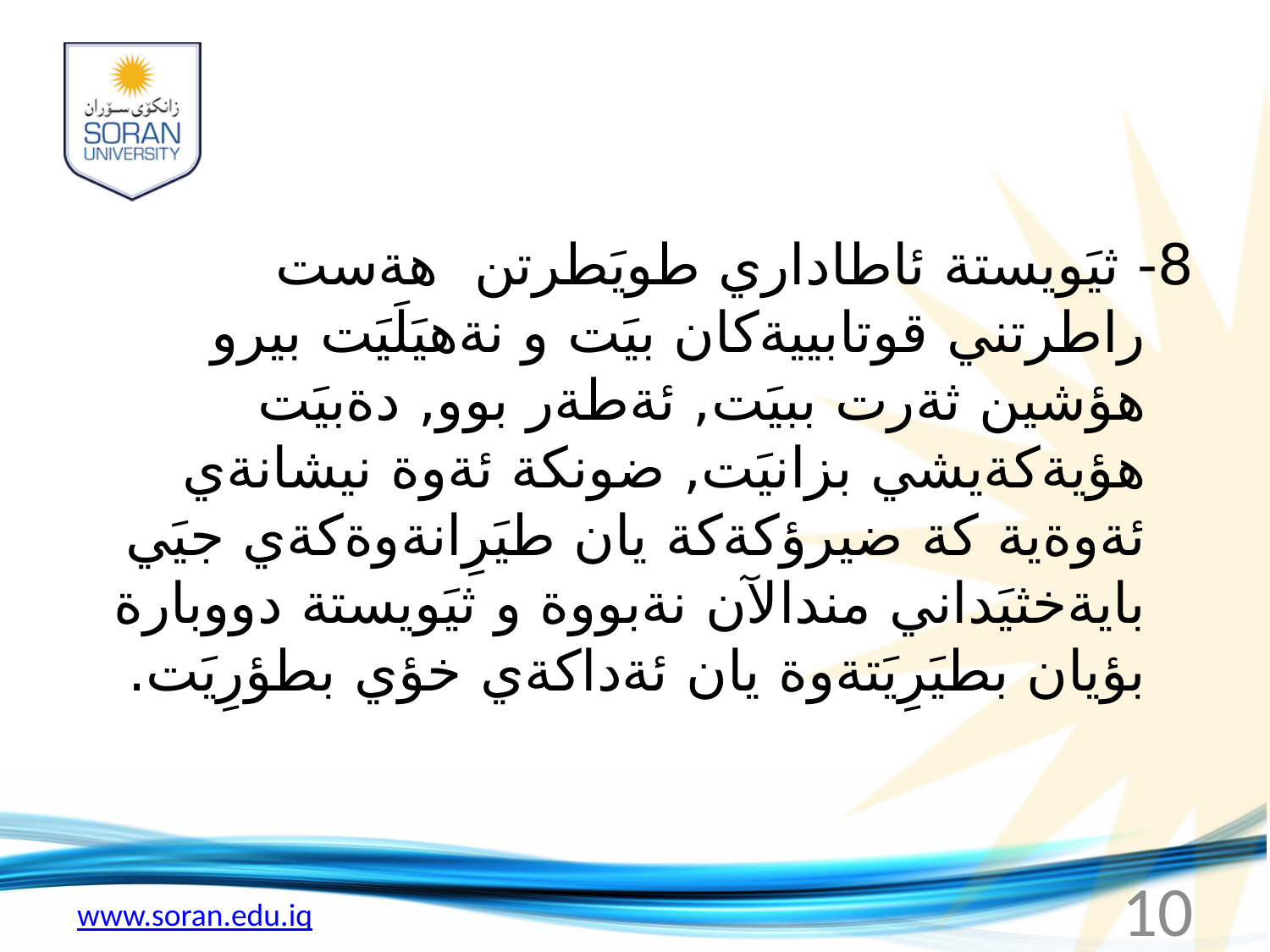

8- ثيَويستة ئاطاداري طويَطرتن  هةست راطرتني قوتابييةكان بيَت و نةهيَلَيَت بيرو هؤشين ثةرت ببيَت, ئةطةر بوو, دةبيَت هؤيةكةيشي بزانيَت, ضونكة ئةوة نيشانةي ئةوةية كة ضيرؤكةكة يان طيَرِانةوةكةي جيَي بايةخثيَداني مندالآن نةبووة و ثيَويستة دووبارة بؤيان بطيَرِيَتةوة يان ئةداكةي خؤي بطؤرِيَت.

10